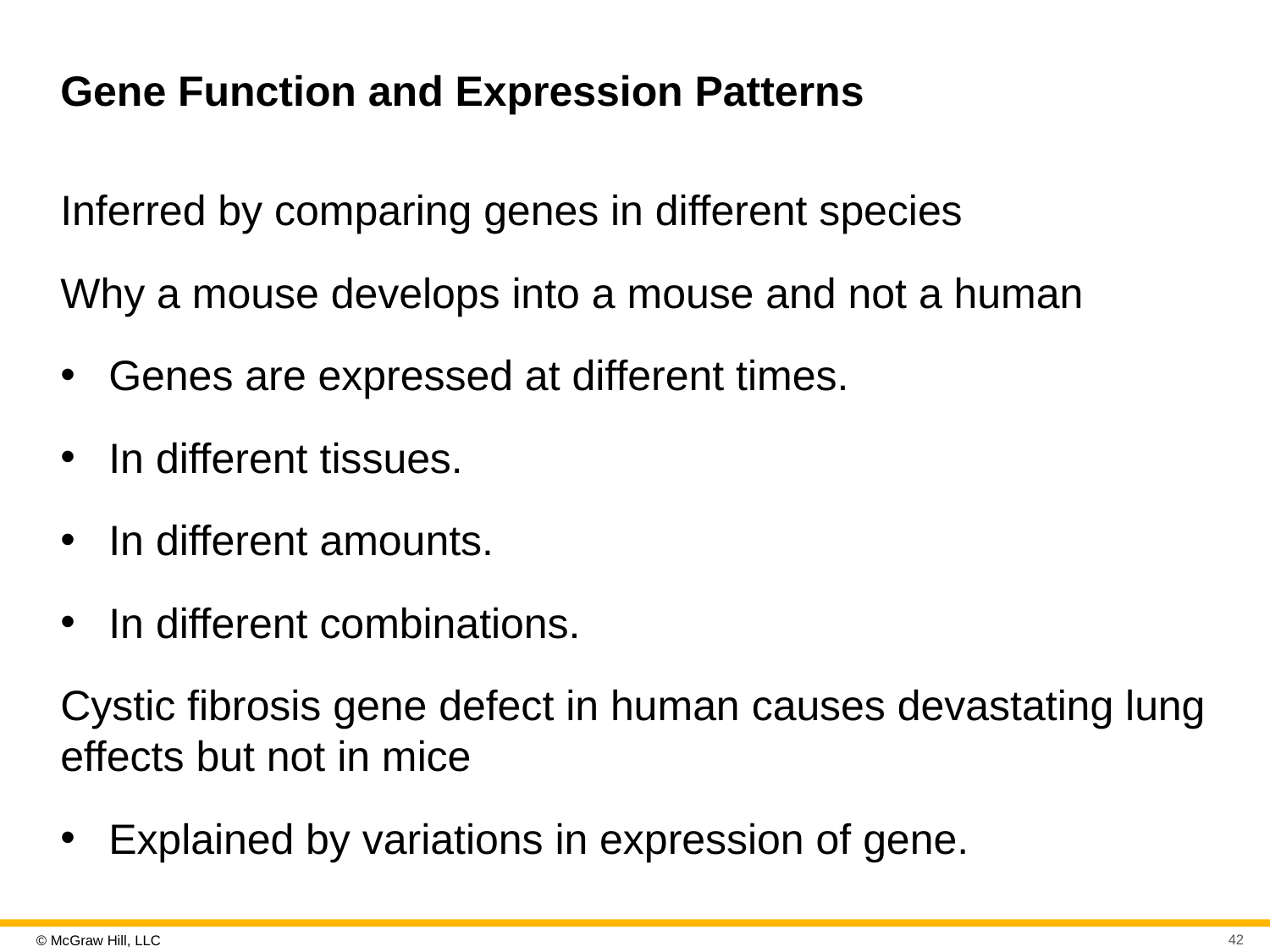

# Gene Function and Expression Patterns
Inferred by comparing genes in different species
Why a mouse develops into a mouse and not a human
Genes are expressed at different times.
In different tissues.
In different amounts.
In different combinations.
Cystic fibrosis gene defect in human causes devastating lung effects but not in mice
Explained by variations in expression of gene.
42